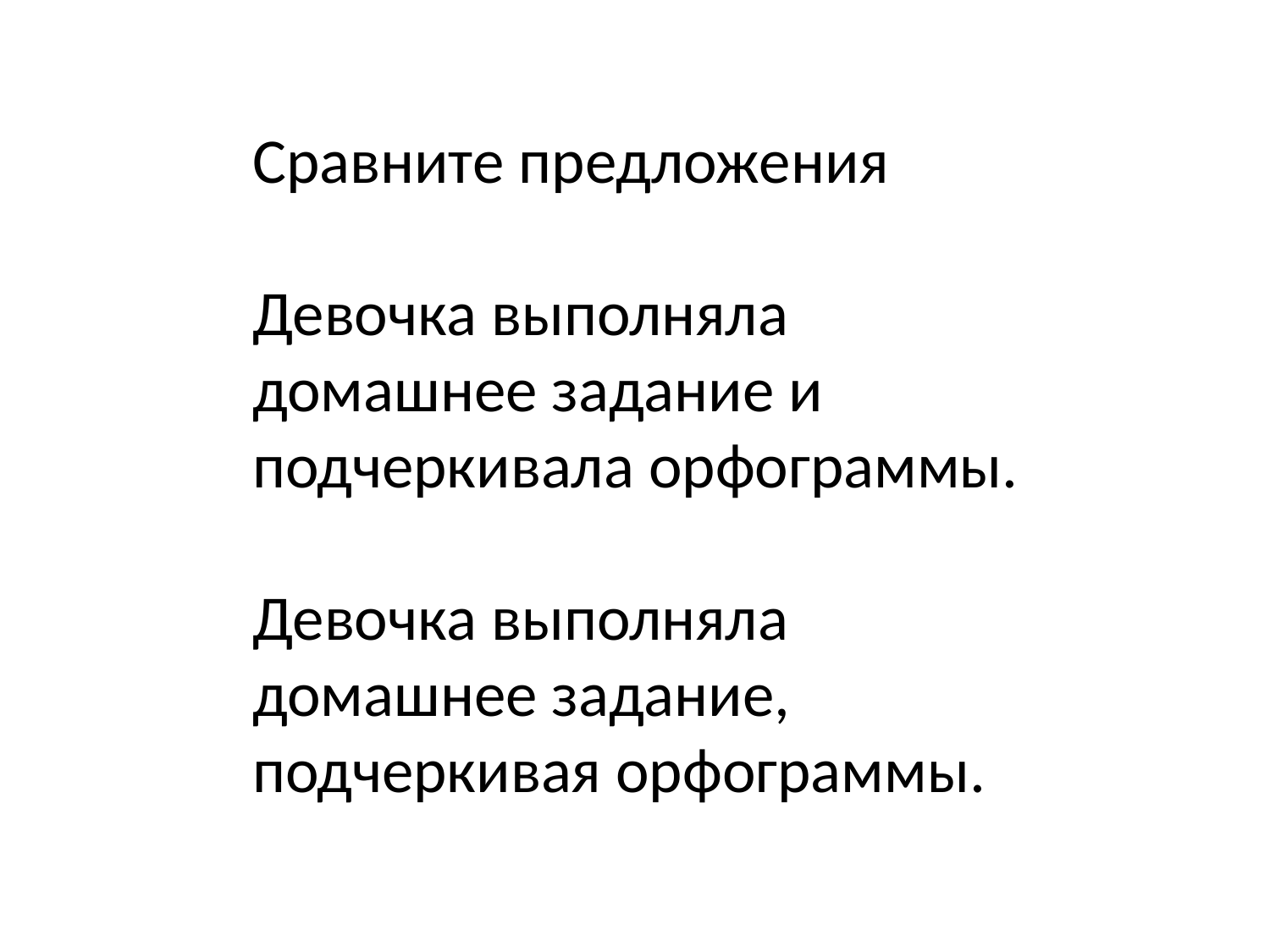

Сравните предложения

Девочка выполняла домашнее задание и подчеркивала орфограммы.

Девочка выполняла домашнее задание, подчеркивая орфограммы.